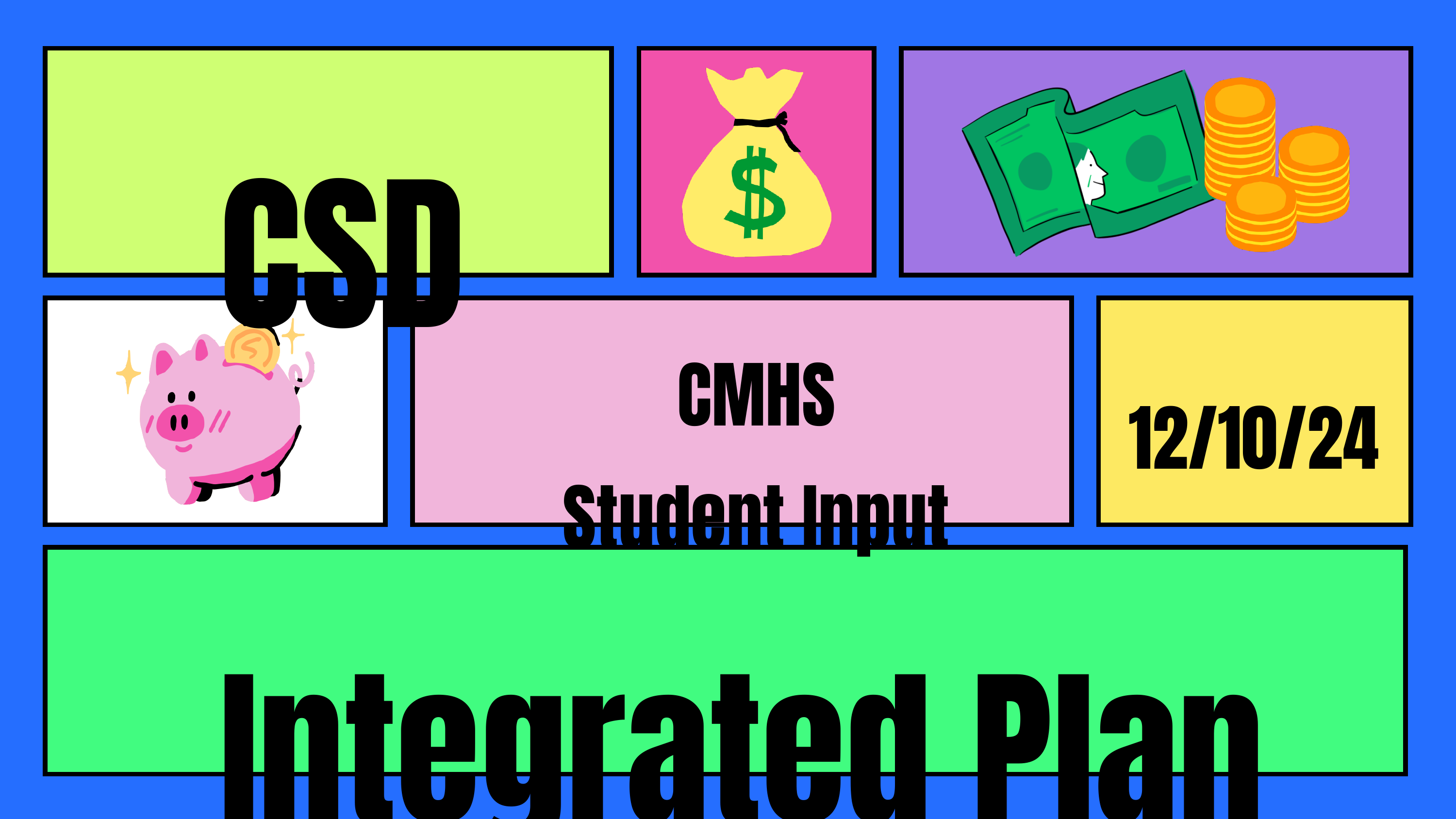

CSD

CMHS
Student Input

12/10/24

Integrated Plan